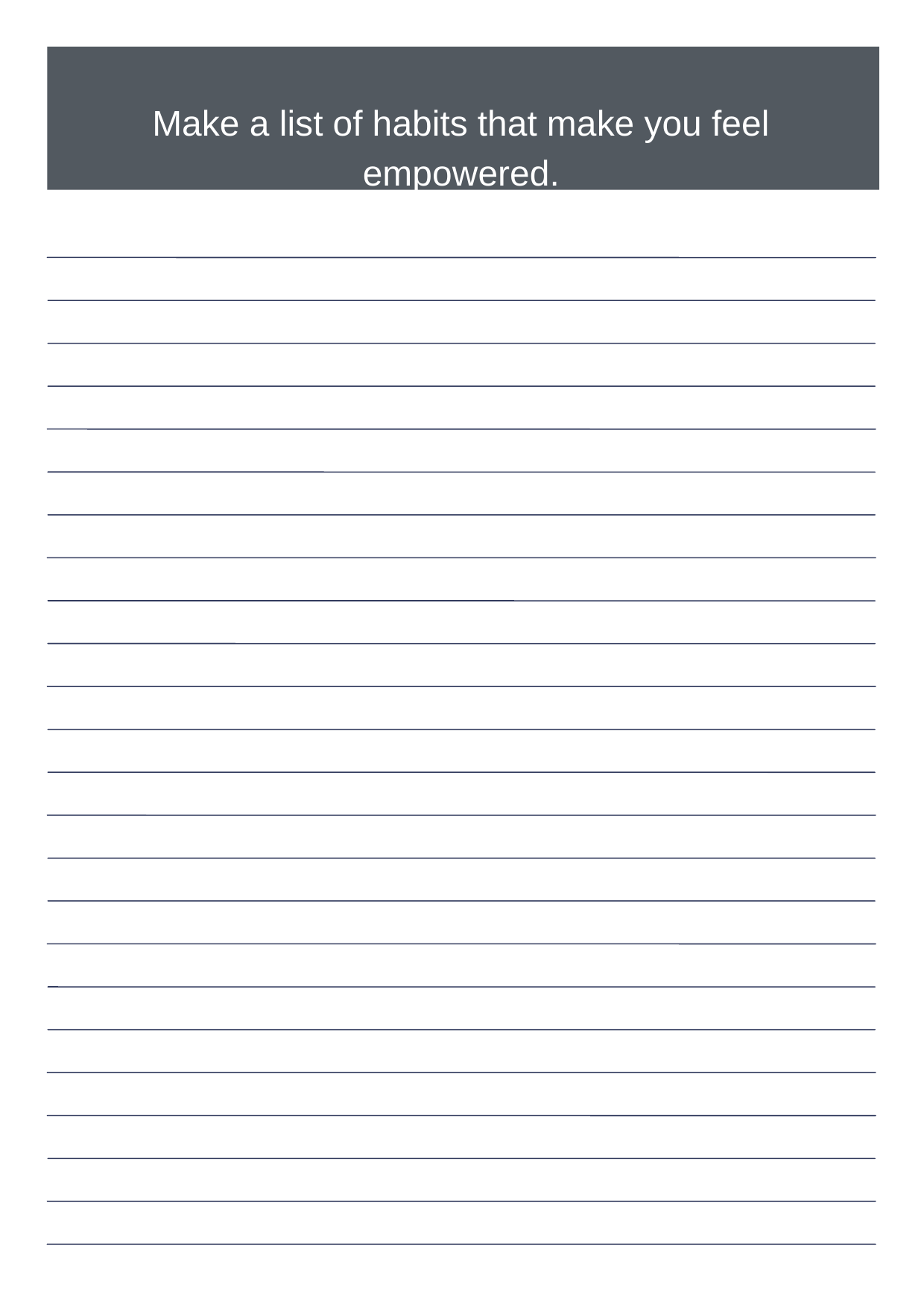

Make a list of habits that make you feel empowered.